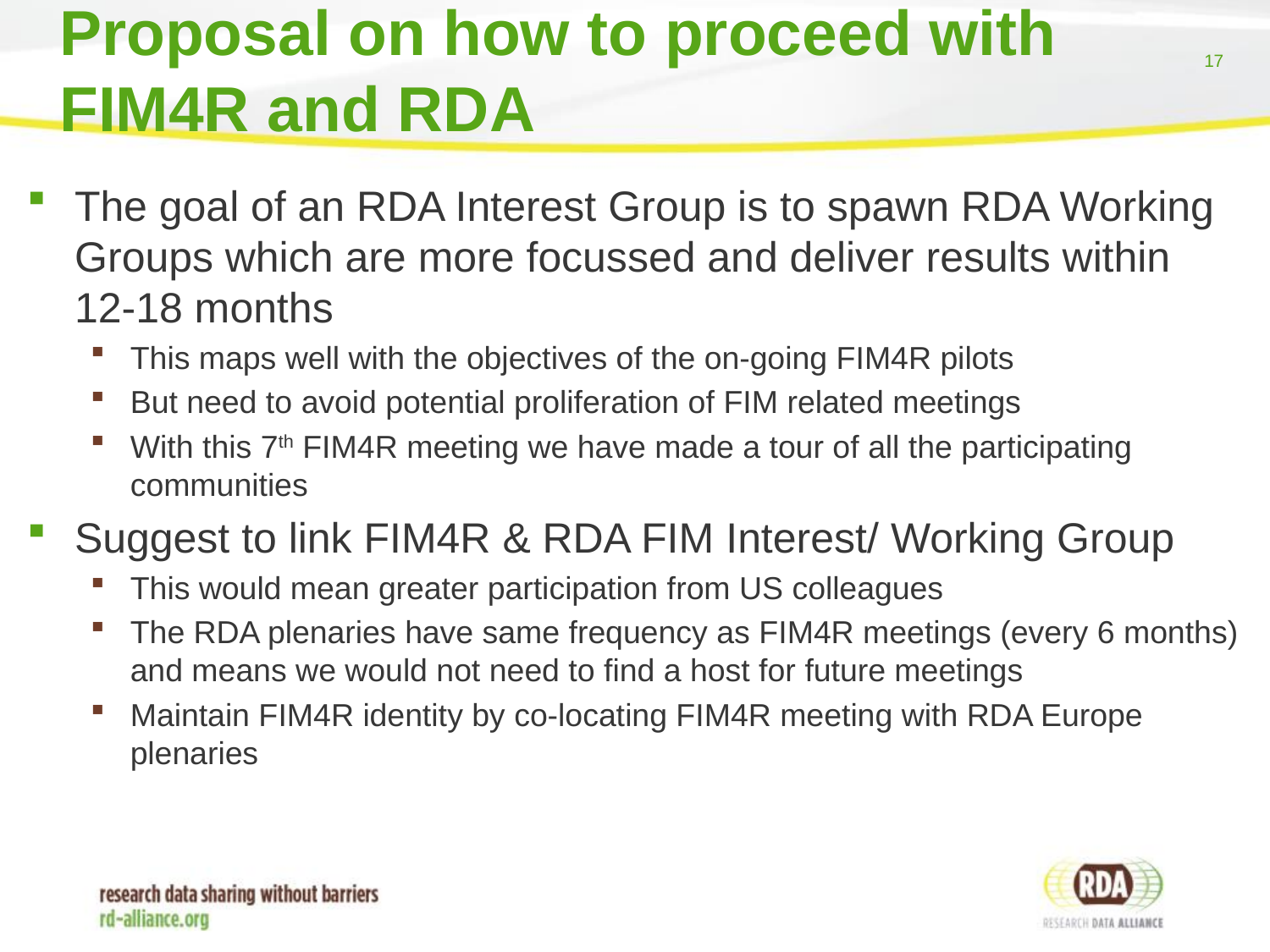

# Proposal on how to proceed with FIM4R and RDA
The goal of an RDA Interest Group is to spawn RDA Working Groups which are more focussed and deliver results within 12-18 months
This maps well with the objectives of the on-going FIM4R pilots
But need to avoid potential proliferation of FIM related meetings
With this 7th FIM4R meeting we have made a tour of all the participating communities
Suggest to link FIM4R & RDA FIM Interest/ Working Group
This would mean greater participation from US colleagues
The RDA plenaries have same frequency as FIM4R meetings (every 6 months) and means we would not need to find a host for future meetings
Maintain FIM4R identity by co-locating FIM4R meeting with RDA Europe plenaries